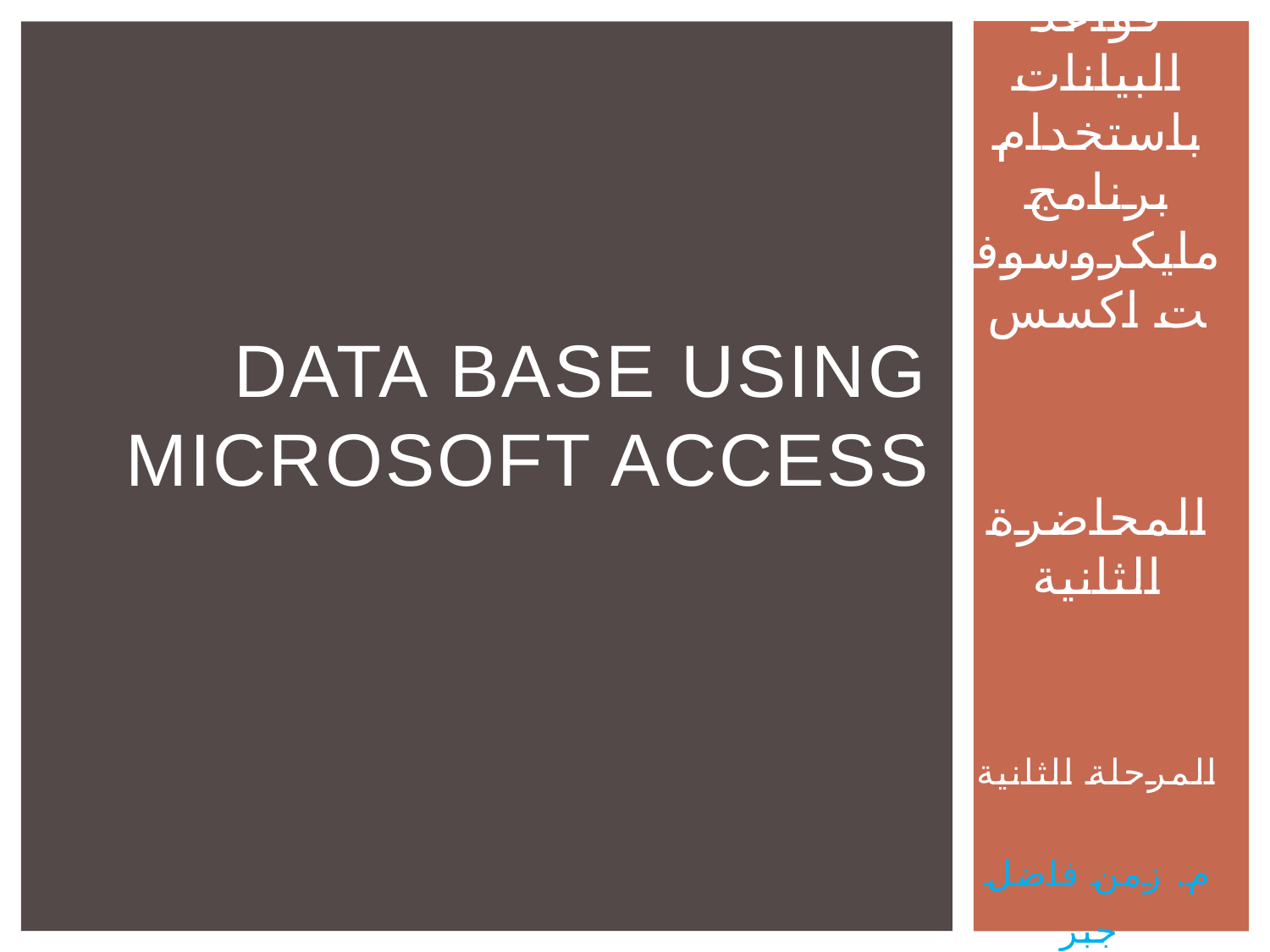

قواعد البيانات باستخدام برنامج مايكروسوفت اكسس

المحاضرة الثانية

المرحلة الثانية

م. زمن فاضل جبر
# DATA BASE USING MICROSOFT ACCESS